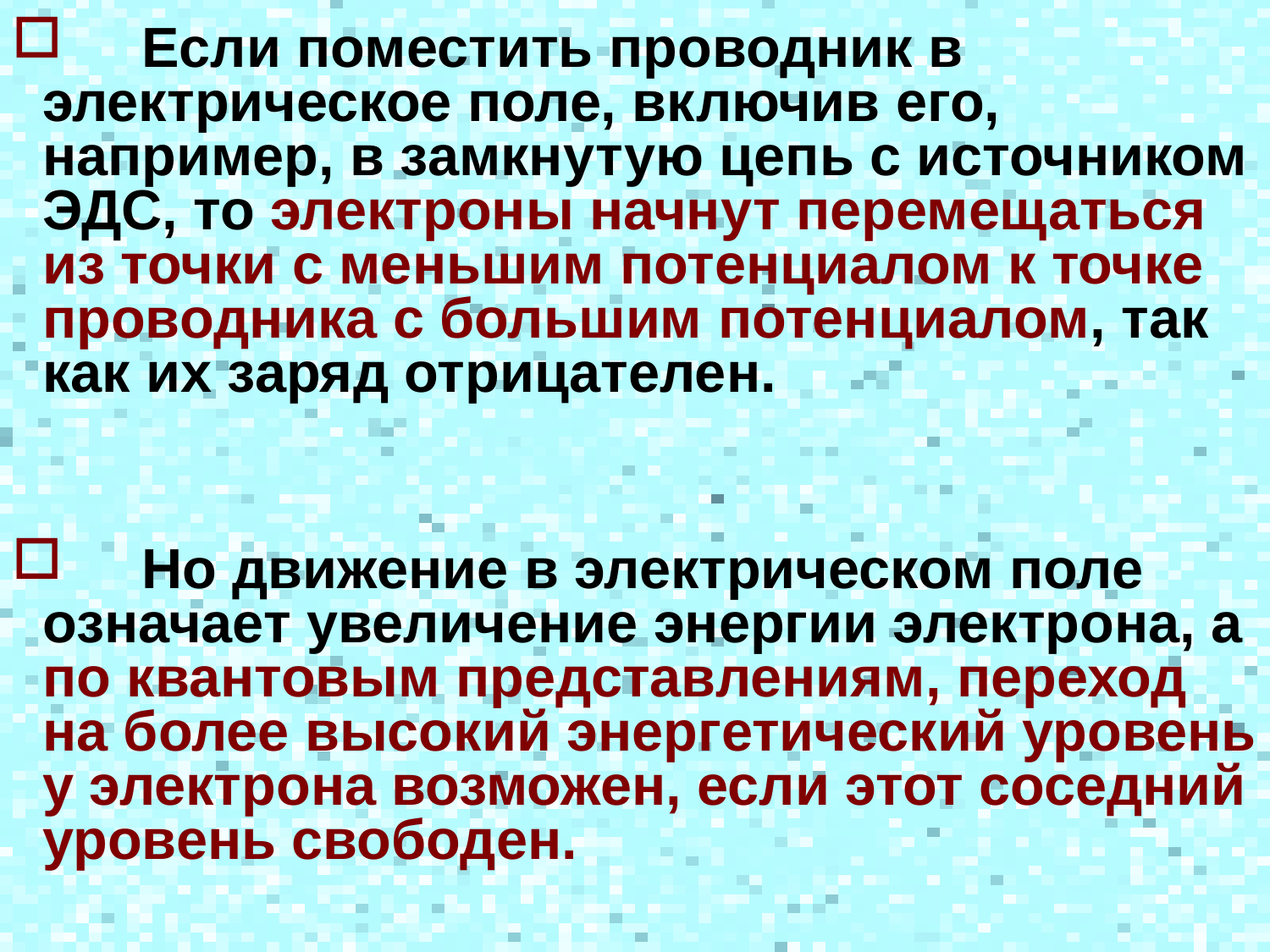

Если поместить проводник в электрическое поле, включив его, например, в замкнутую цепь с источником ЭДС, то электроны начнут перемещаться из точки с меньшим потенциалом к точке проводника с большим потенциалом, так как их заряд отрицателен.

     Но движение в электрическом поле означает увеличение энергии электрона, а по квантовым представлениям, переход на более высокий энергетический уровень у электрона возможен, если этот соседний уровень свободен.